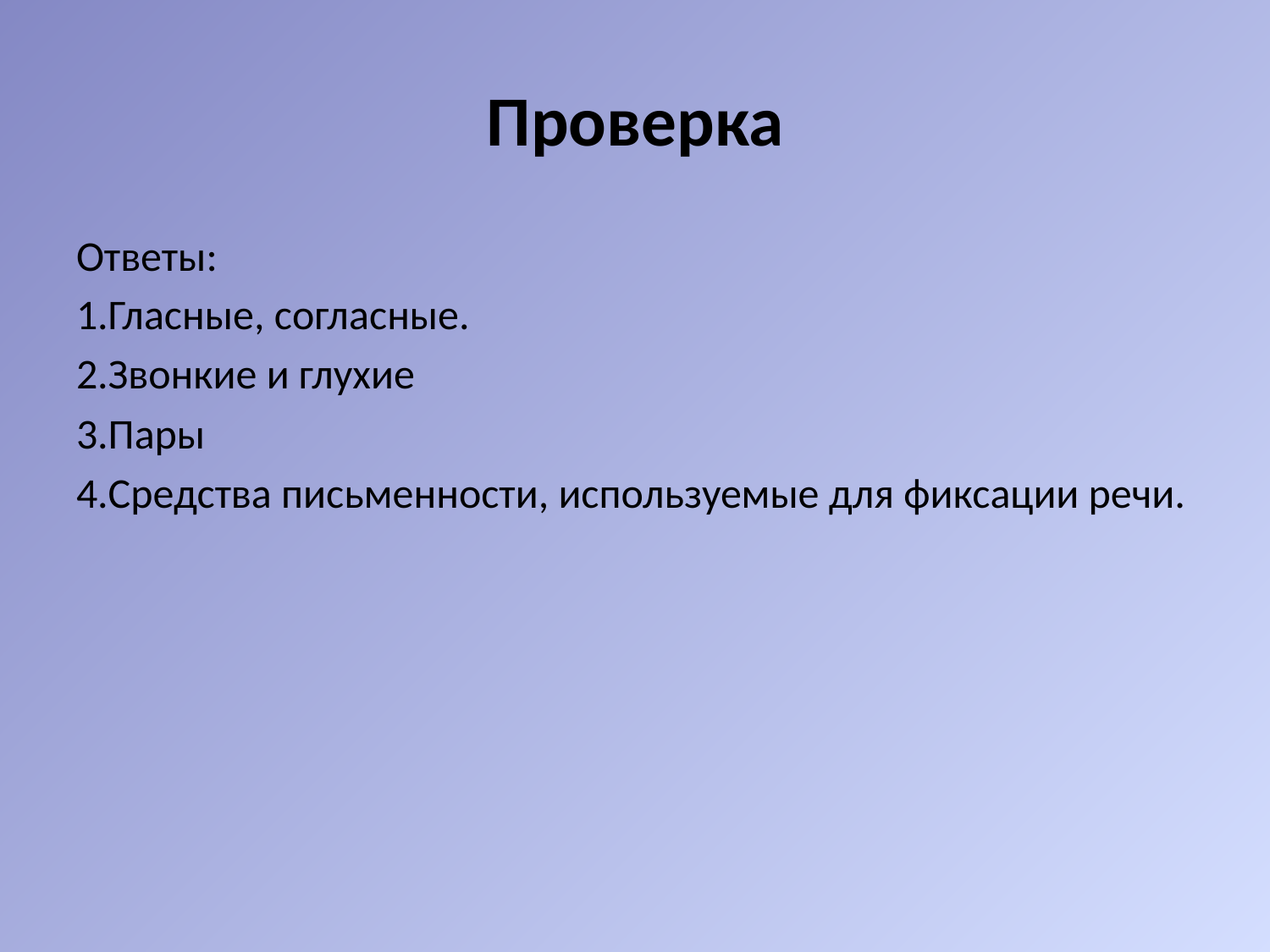

# Проверка
Ответы:
1.Гласные, согласные.
2.Звонкие и глухие
3.Пары
4.Средства письменности, используемые для фиксации речи.